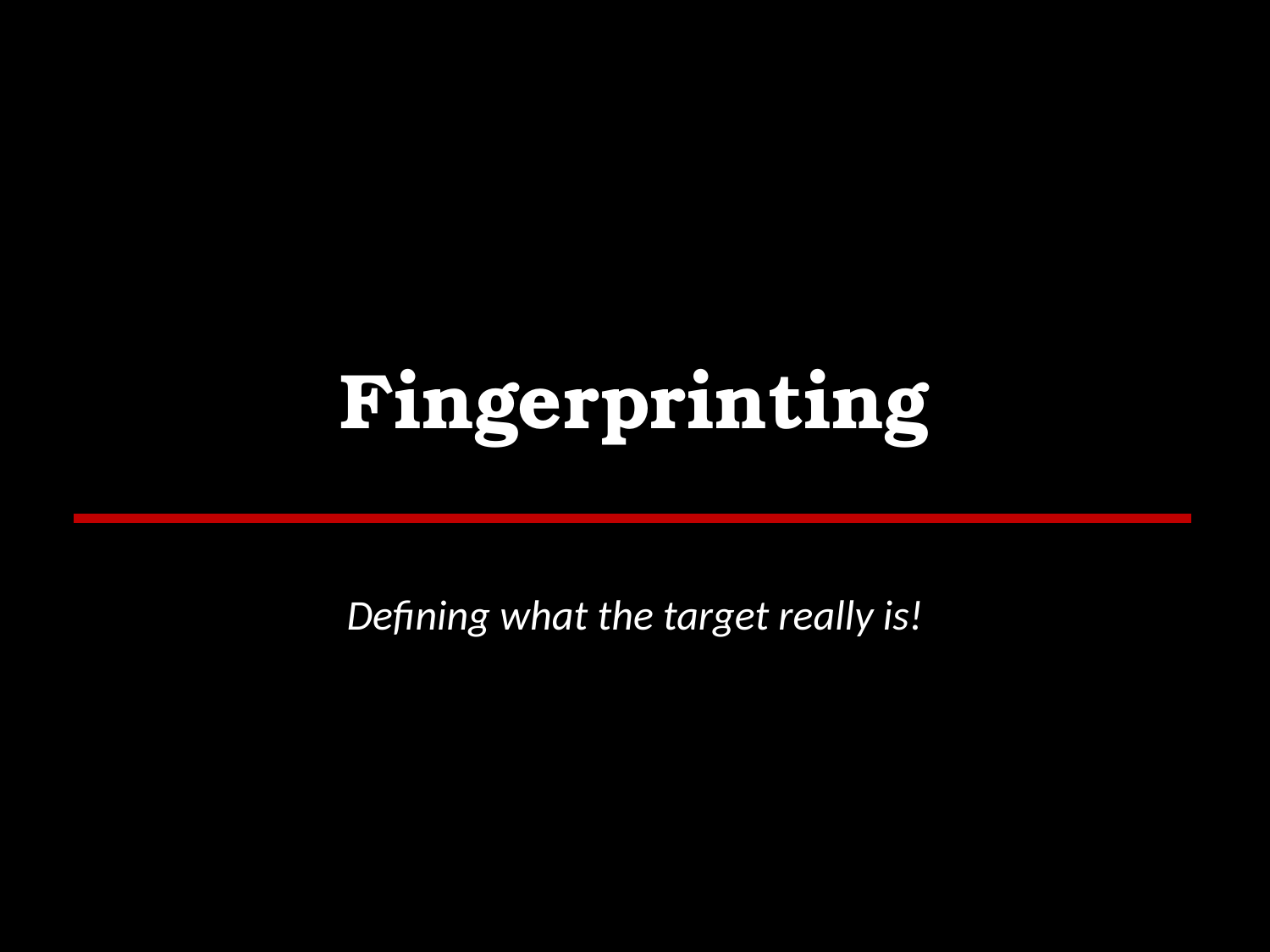

# Fingerprinting
Defining what the target really is!